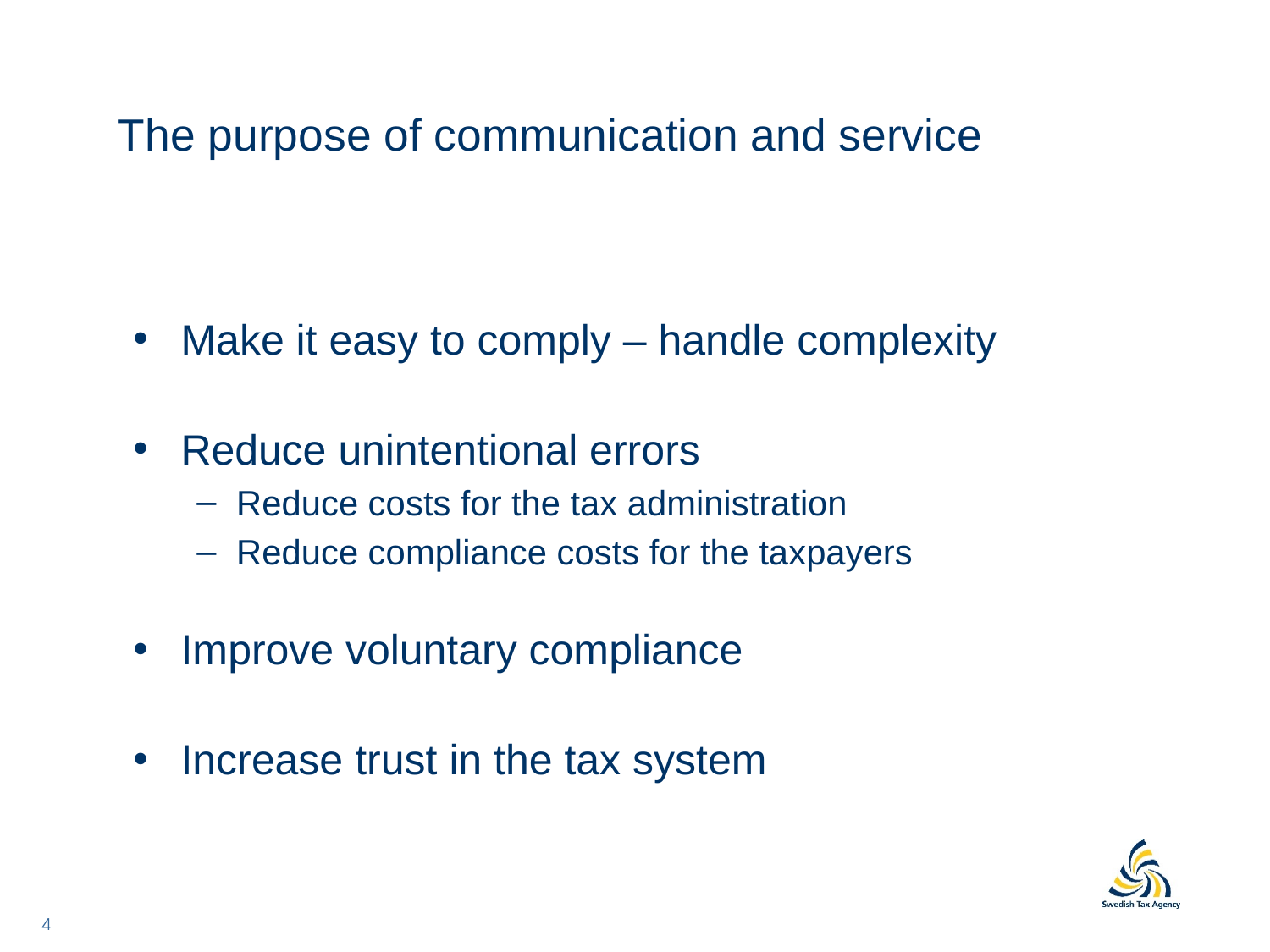

The purpose of communication and service
Make it easy to comply – handle complexity
Reduce unintentional errors
Reduce costs for the tax administration
Reduce compliance costs for the taxpayers
Improve voluntary compliance
Increase trust in the tax system
4